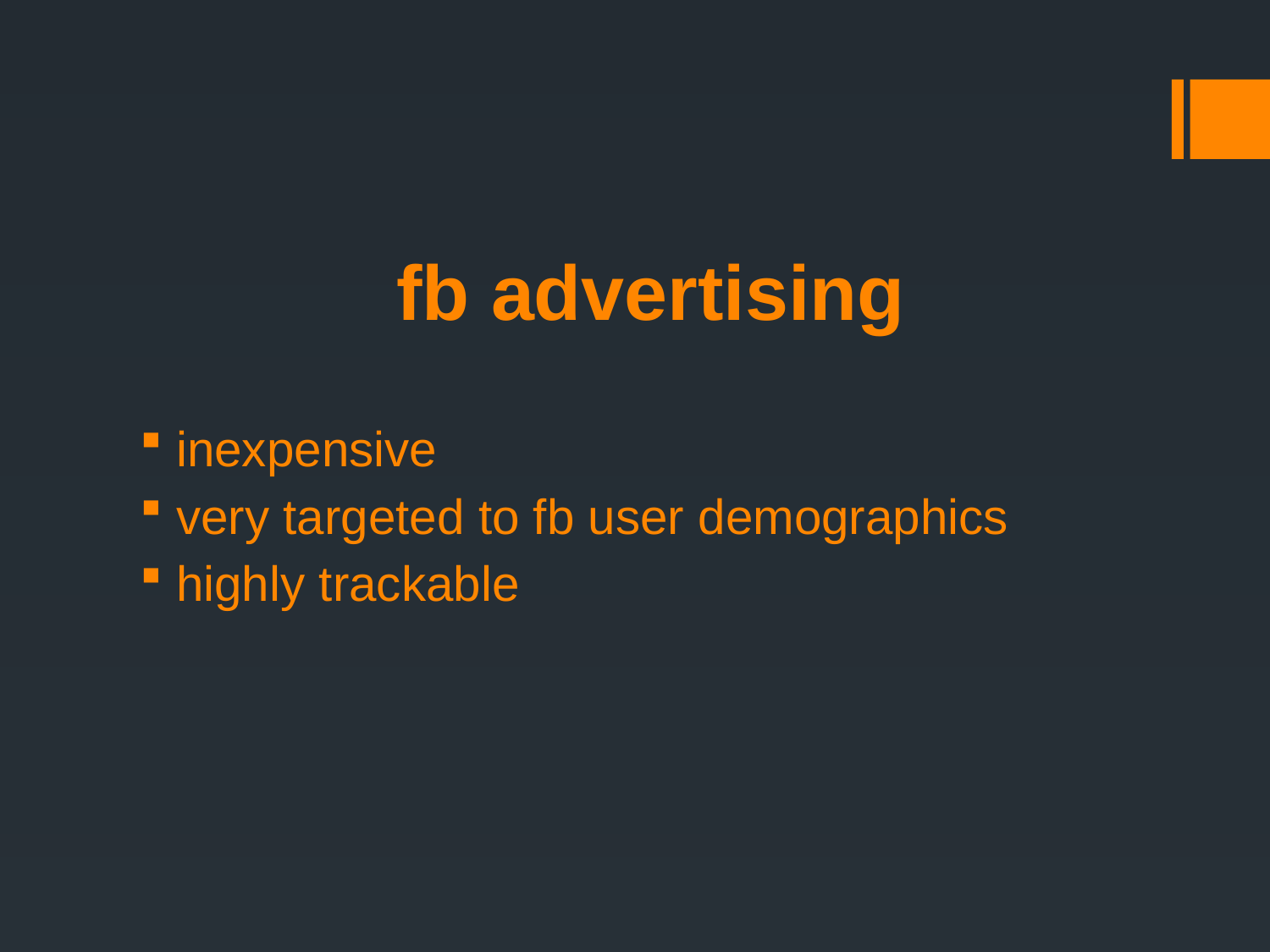

# fb advertising
 inexpensive
 very targeted to fb user demographics
 highly trackable